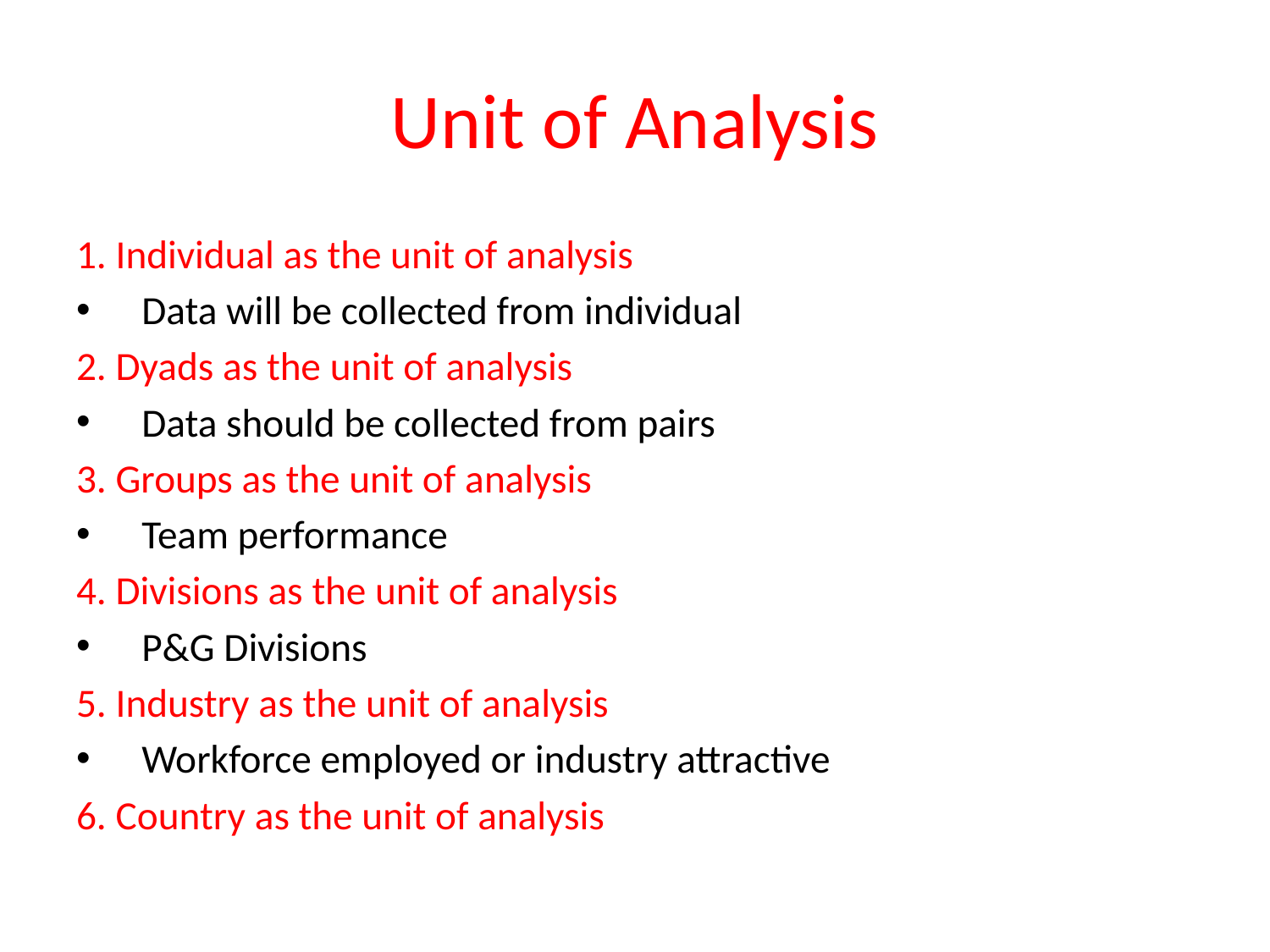

# Unit of Analysis
1. Individual as the unit of analysis
Data will be collected from individual
2. Dyads as the unit of analysis
Data should be collected from pairs
3. Groups as the unit of analysis
Team performance
4. Divisions as the unit of analysis
P&G Divisions
5. Industry as the unit of analysis
Workforce employed or industry attractive
6. Country as the unit of analysis